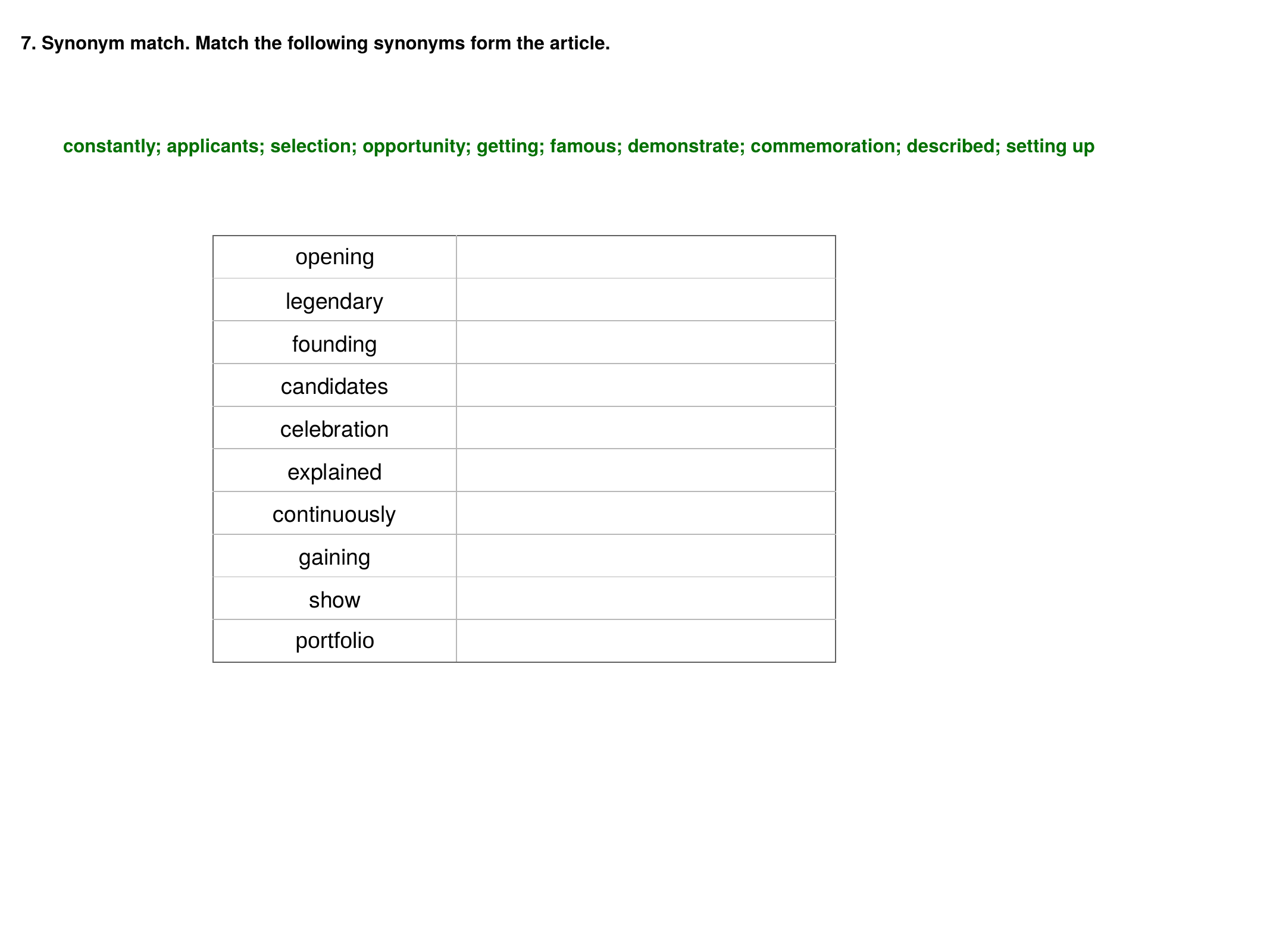

7. Synonym match. Match the following synonyms form the article.

constantly; applicants; selection; opportunity; getting; famous; demonstrate; commemoration; described; setting up
| opening |  |
| --- | --- |
| legendary |  |
| founding |  |
| candidates |  |
| celebration |  |
| explained |  |
| continuously |  |
| gaining |  |
| show |  |
| portfolio |  |